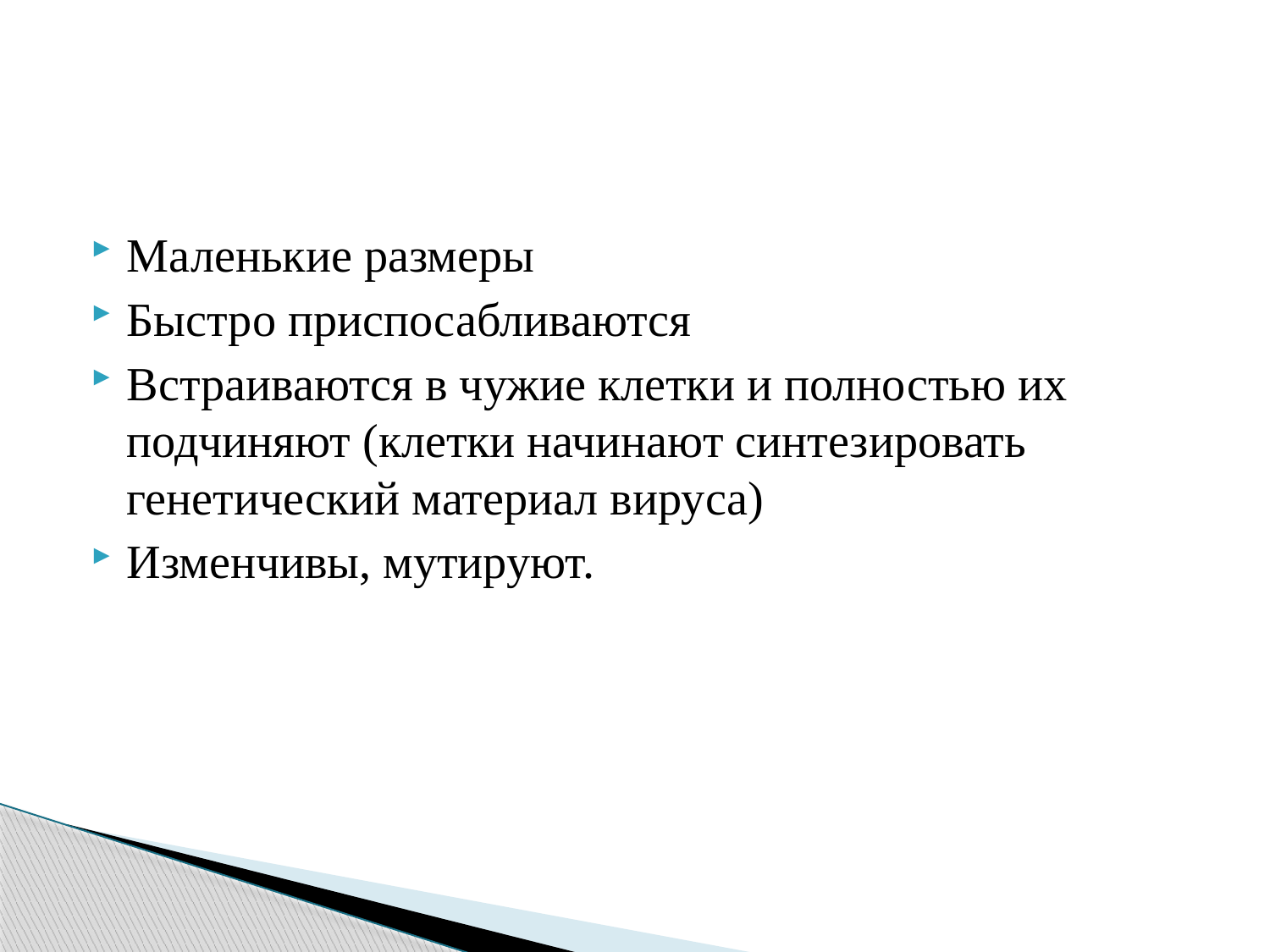

Маленькие размеры
Быстро приспосабливаются
Встраиваются в чужие клетки и полностью их подчиняют (клетки начинают синтезировать генетический материал вируса)
Изменчивы, мутируют.